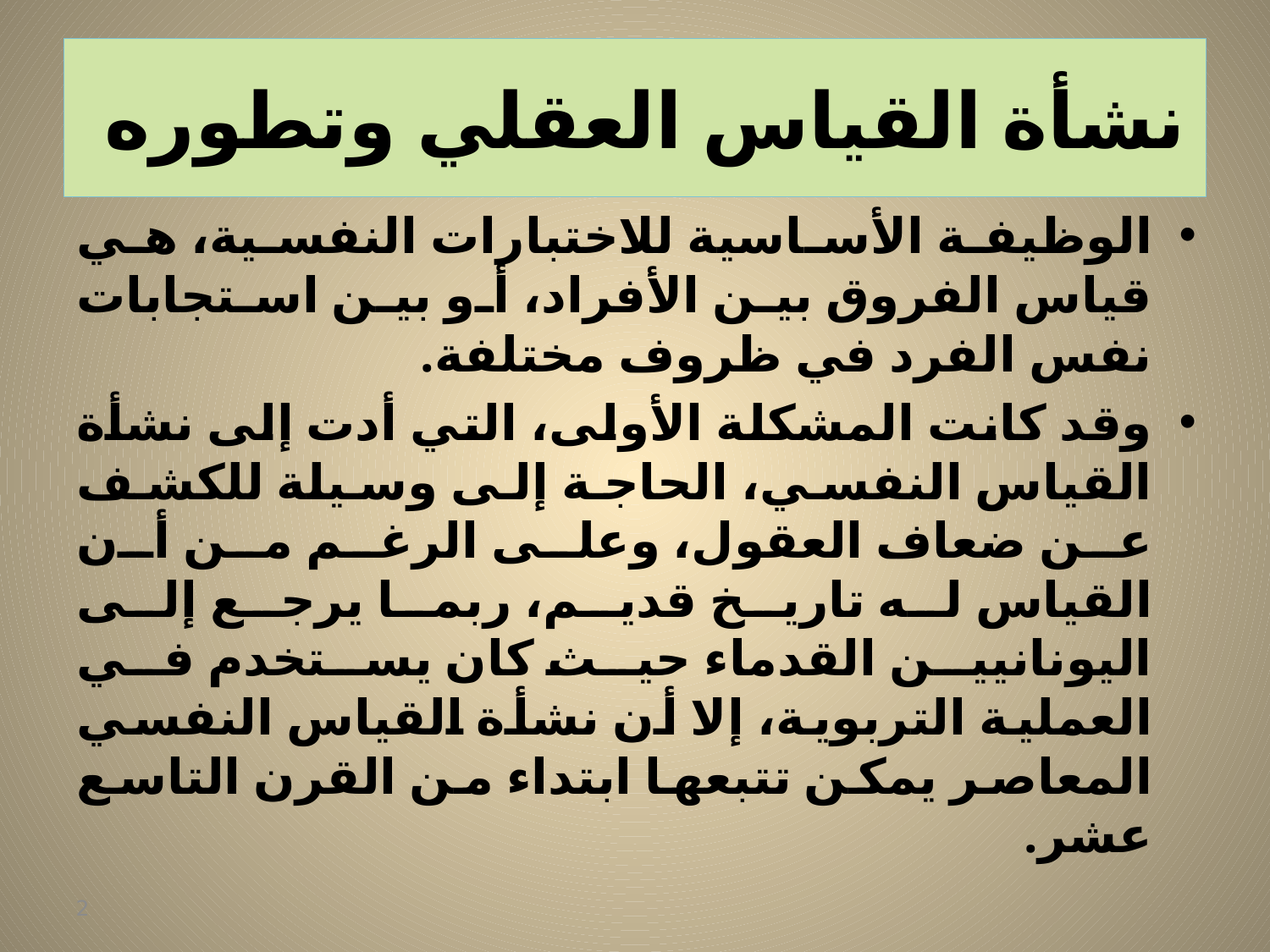

# نشأة القياس العقلي وتطوره
الوظيفة الأساسية للاختبارات النفسية، هي قياس الفروق بين الأفراد، أو بين استجابات نفس الفرد في ظروف مختلفة.
وقد كانت المشكلة الأولى، التي أدت إلى نشأة القياس النفسي، الحاجة إلى وسيلة للكشف عن ضعاف العقول، وعلى الرغم من أن القياس له تاريخ قديم، ربما يرجع إلى اليونانيين القدماء حيث كان يستخدم في العملية التربوية، إلا أن نشأة القياس النفسي المعاصر يمكن تتبعها ابتداء من القرن التاسع عشر.

2